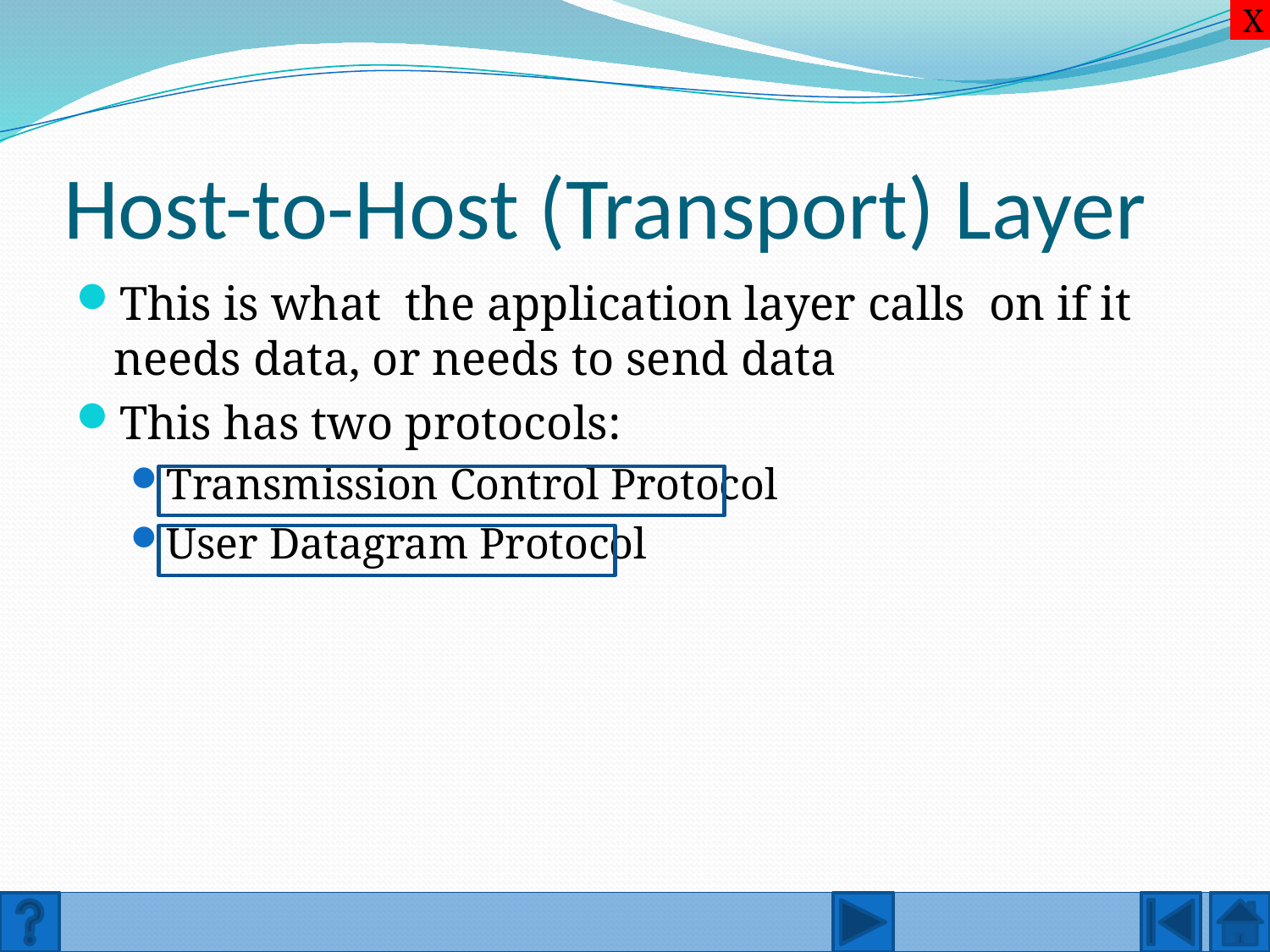

X
# Host-to-Host (Transport) Layer
This is what  the application layer calls  on if it needs data, or needs to send data
This has two protocols:
Transmission Control Protocol
User Datagram Protocol